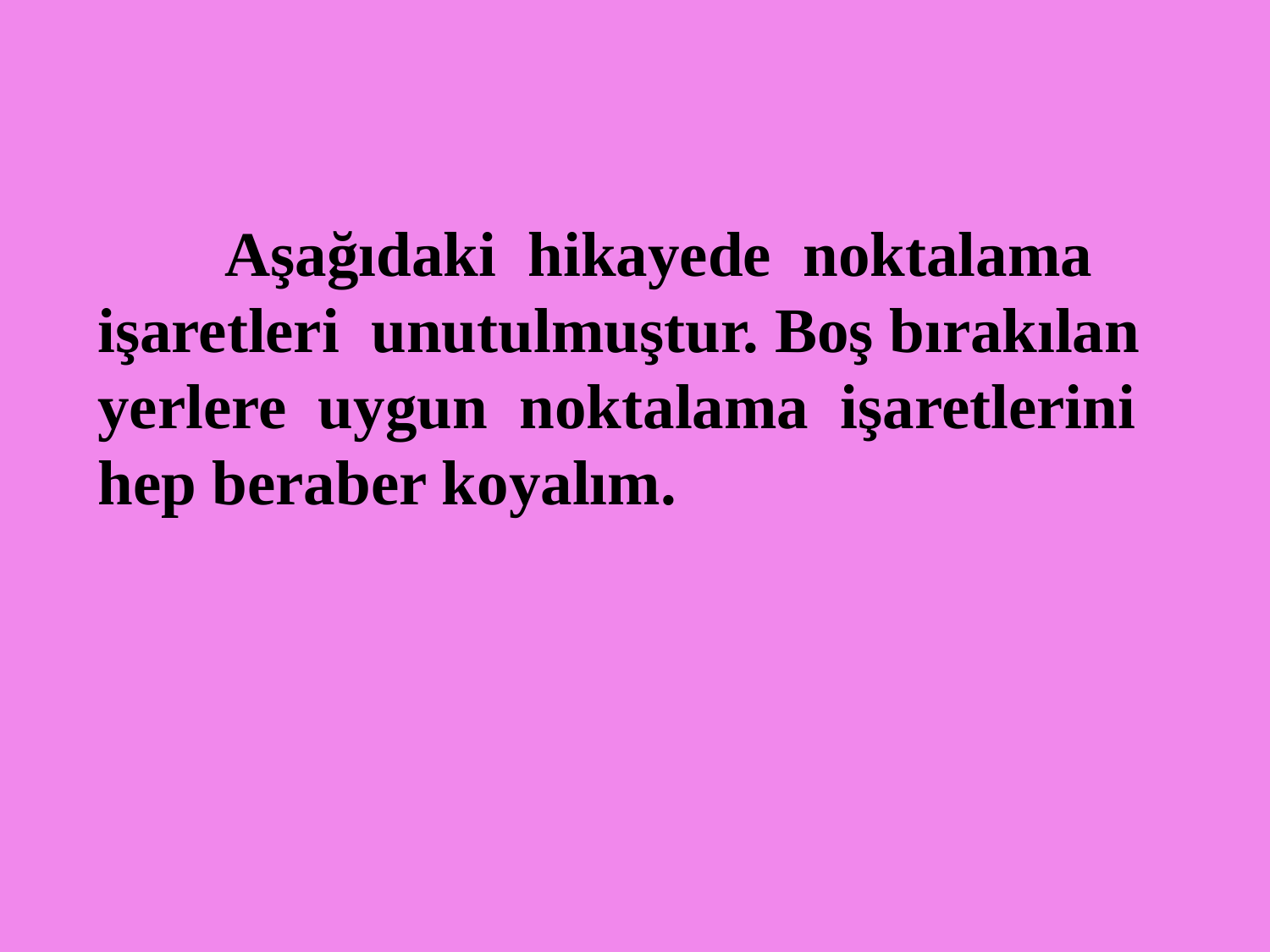

Aşağıdaki  hikayede  noktalama  işaretleri  unutulmuştur. Boş bırakılan yerlere  uygun  noktalama  işaretlerini  hep beraber koyalım.